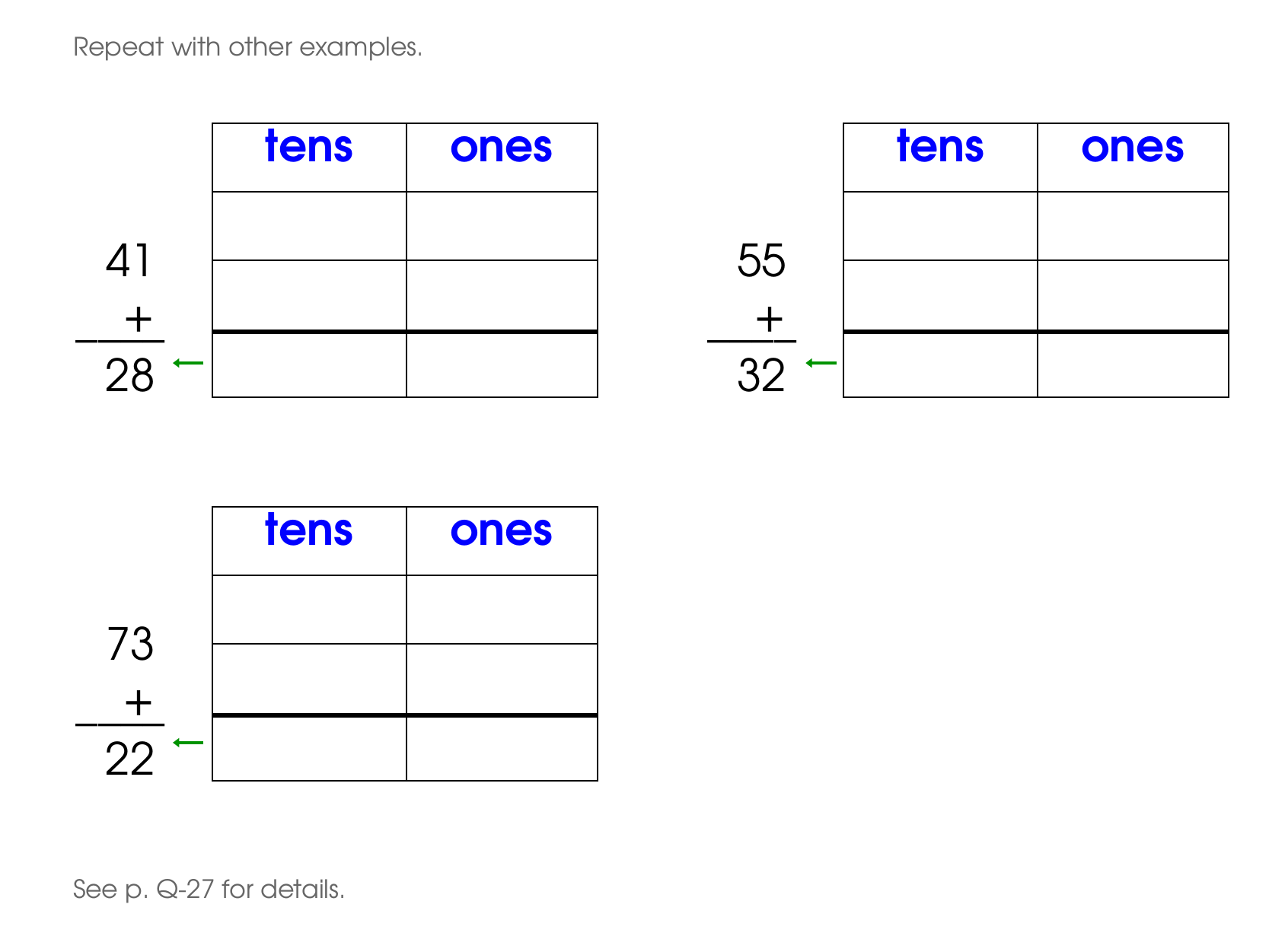

Repeat with other examples.
| tens | ones |
| --- | --- |
|  |  |
|  |  |
|  |  |
| tens | ones |
| --- | --- |
|  |  |
|  |  |
|  |  |
41
+ 28
____
55
+ 32
____
| tens | ones |
| --- | --- |
|  |  |
|  |  |
|  |  |
73
+ 22
____
See p. Q-27 for details.